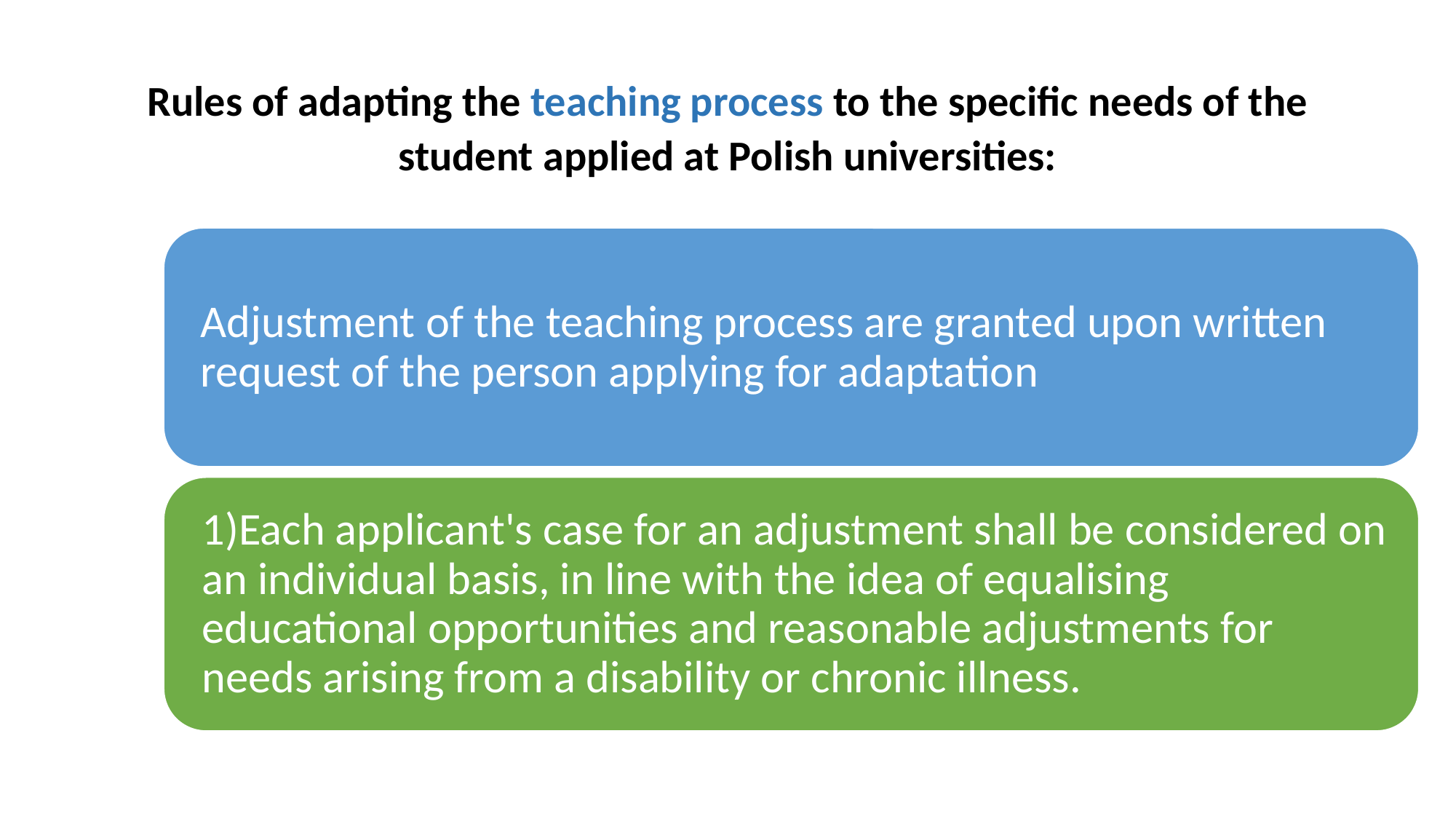

# Rules of adapting the teaching process to the specific needs of the student applied at Polish universities:
Adjustment of the teaching process are granted upon written request of the person applying for adaptation
Each applicant's case for an adjustment shall be considered on an individual basis, in line with the idea of equalising educational opportunities and reasonable adjustments for needs arising from a disability or chronic illness.